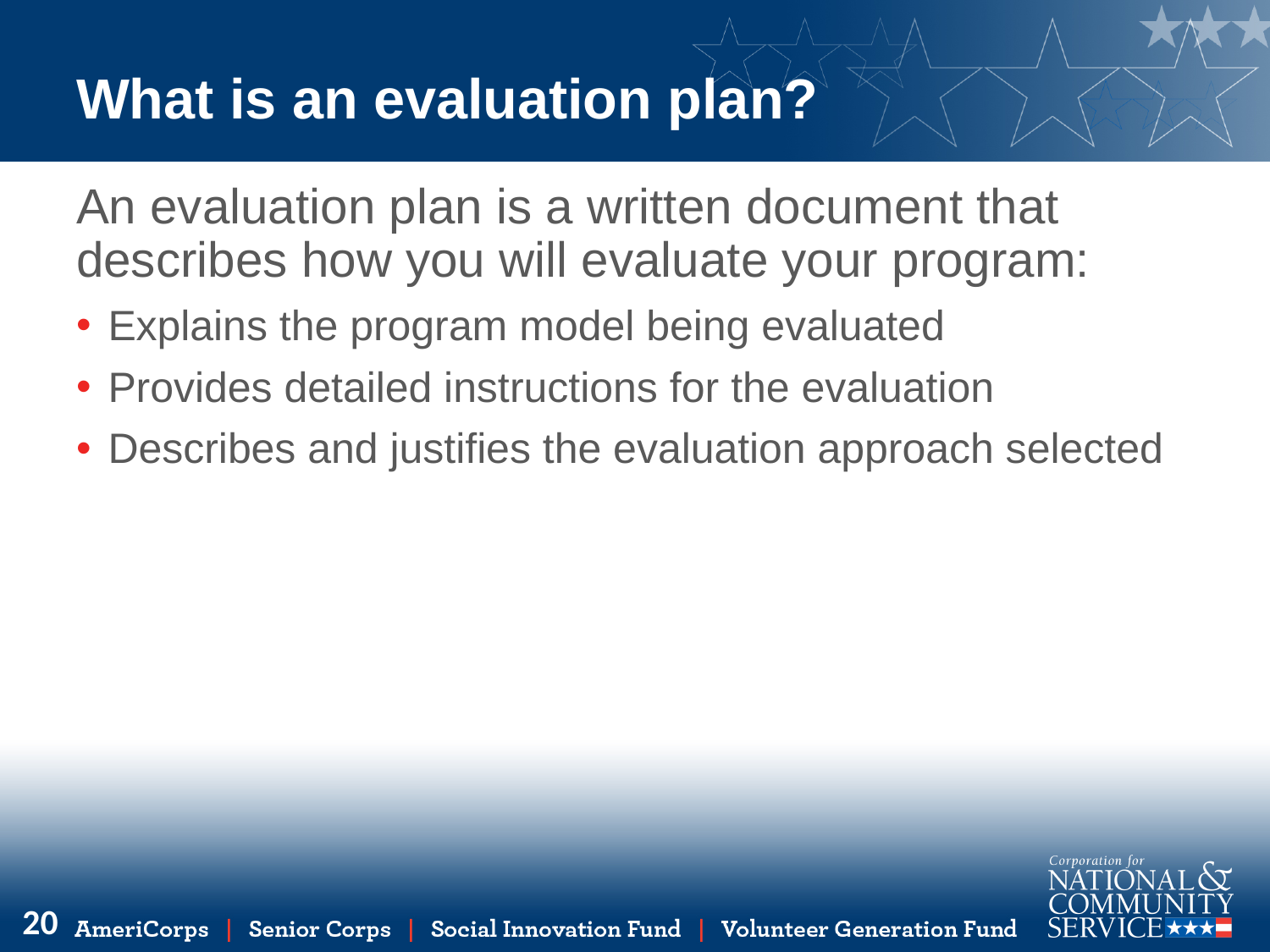

# What is an evaluation plan?
An evaluation plan is a written document that describes how you will evaluate your program:
Explains the program model being evaluated
Provides detailed instructions for the evaluation
Describes and justifies the evaluation approach selected

20